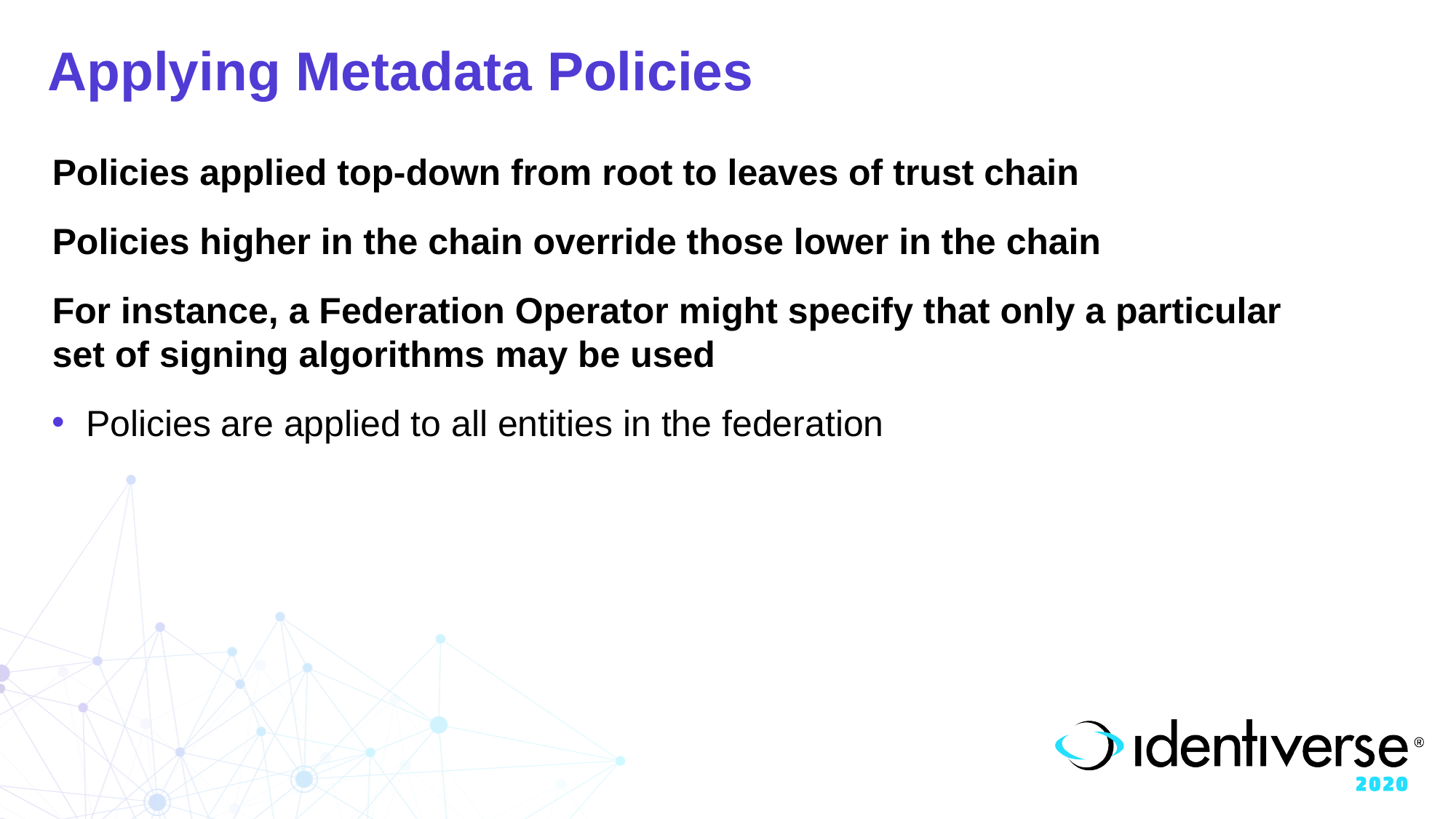

# Applying Metadata Policies
Policies applied top-down from root to leaves of trust chain
Policies higher in the chain override those lower in the chain
For instance, a Federation Operator might specify that only a particular set of signing algorithms may be used
Policies are applied to all entities in the federation